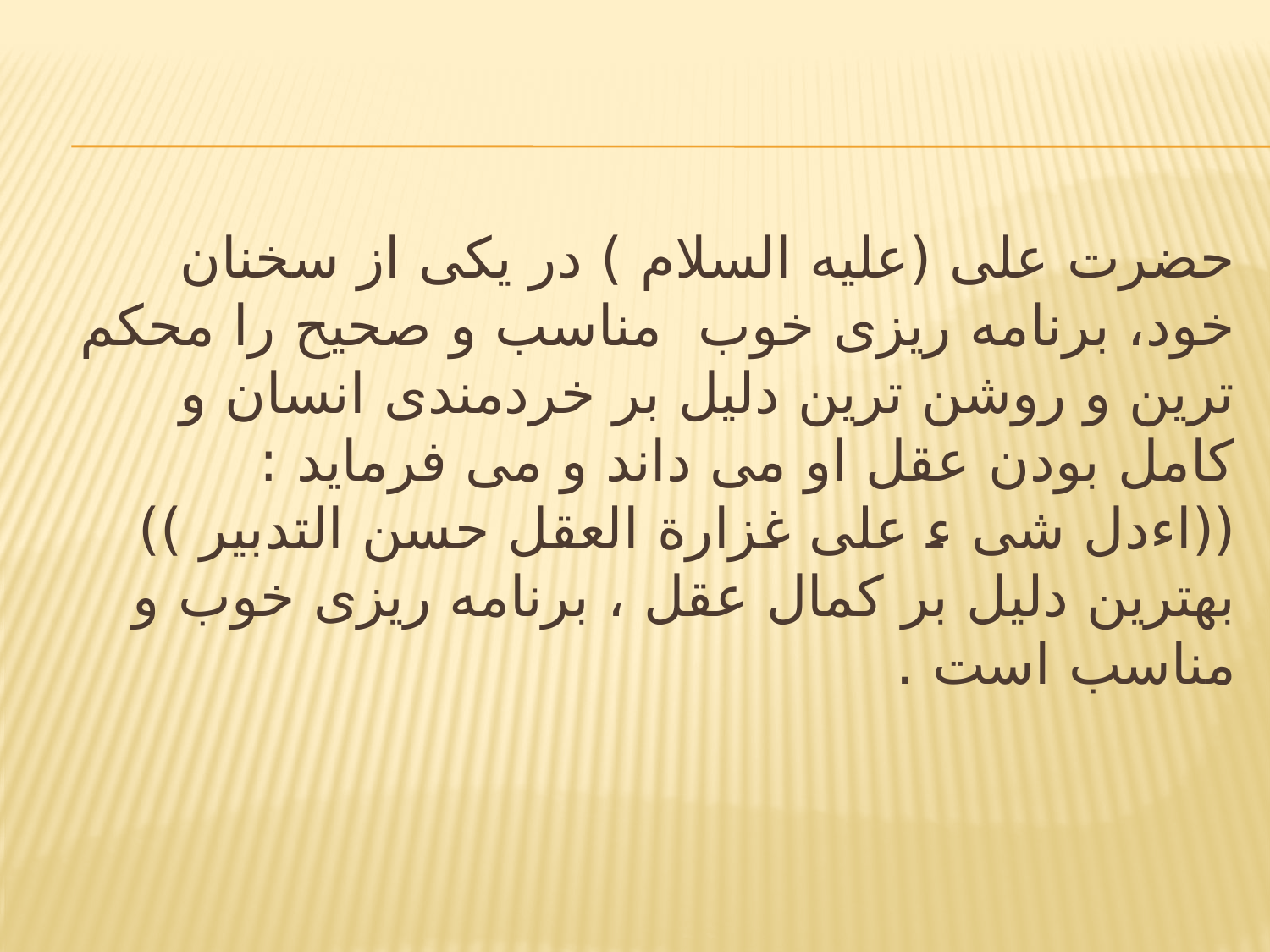

#
حضرت على (عليه السلام ) در يكى از سخنان خود، برنامه ريزى خوب  مناسب و صحيح را محكم ترين و روشن ترين دليل بر خردمندى انسان و كامل بودن عقل او مى داند و مى فرمايد :
((اءدل شى ء على غزارة العقل حسن التدبير ))
بهترين دليل بر كمال عقل ، برنامه ريزى خوب و مناسب است .